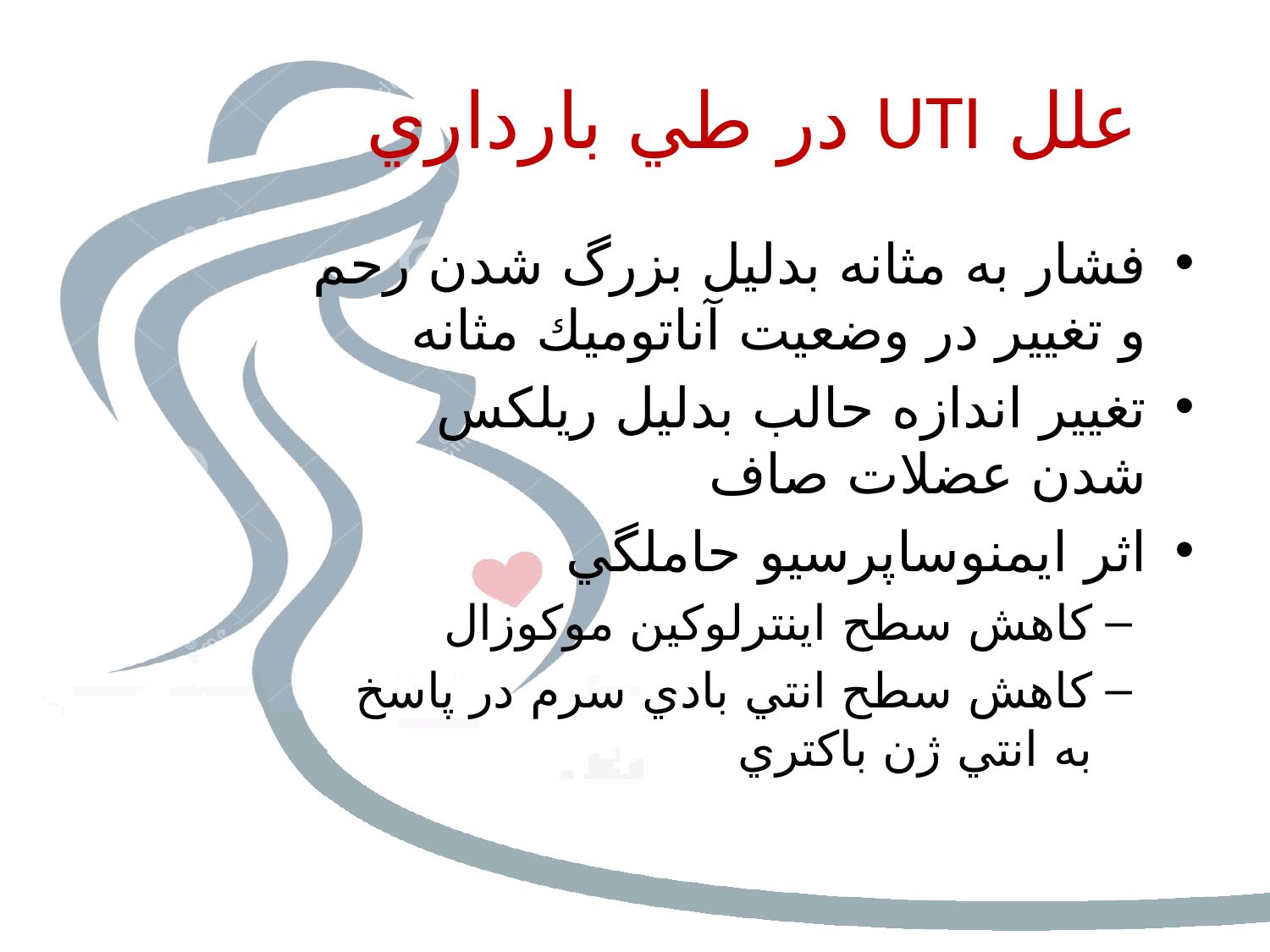

# علل UTI در طي بارداري
فشار به مثانه بدليل بزرگ شدن رحم و تغيير در وضعيت آناتوميك مثانه
تغيير اندازه حالب بدليل ريلكس شدن عضلات صاف
اثر ايمنوساپرسيو حاملگي
كاهش سطح اينترلوكين موكوزال
كاهش سطح انتي بادي سرم در پاسخ به انتي ژن باكتري